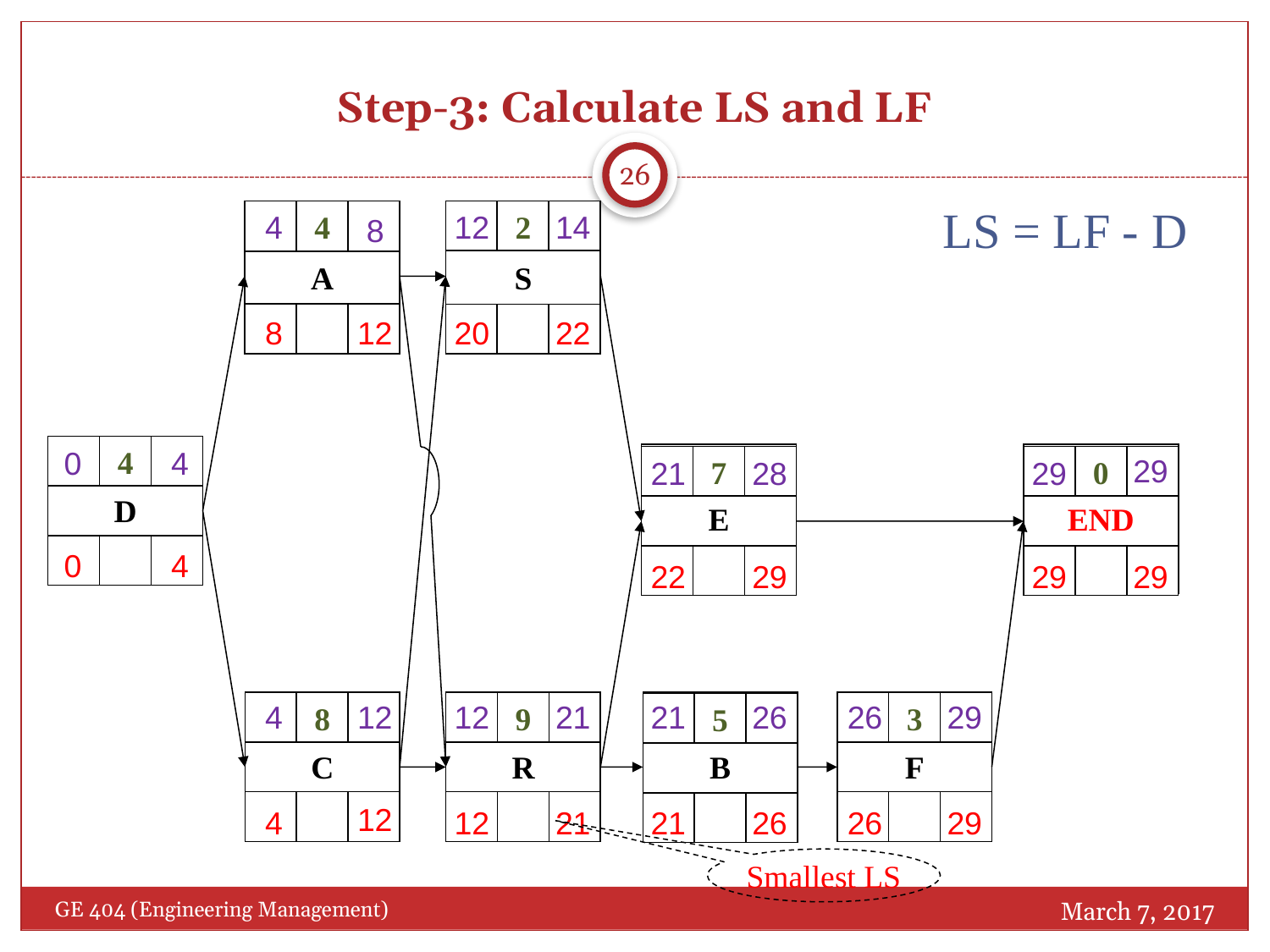

# Step-3: Calculate LS and LF
26
LS = LF - D

4

A

2

S

R

9

E

7

D

4

END

0

C

8

B

5

F

3

4
12
14
8
8
12
20
22
0
4
29
21
28
29
0
4
22
29
29
29
4
12
12
21
21
26
26
29
12
4
12
21
21
26
26
29
Smallest LS
March 7, 2017
GE 404 (Engineering Management)